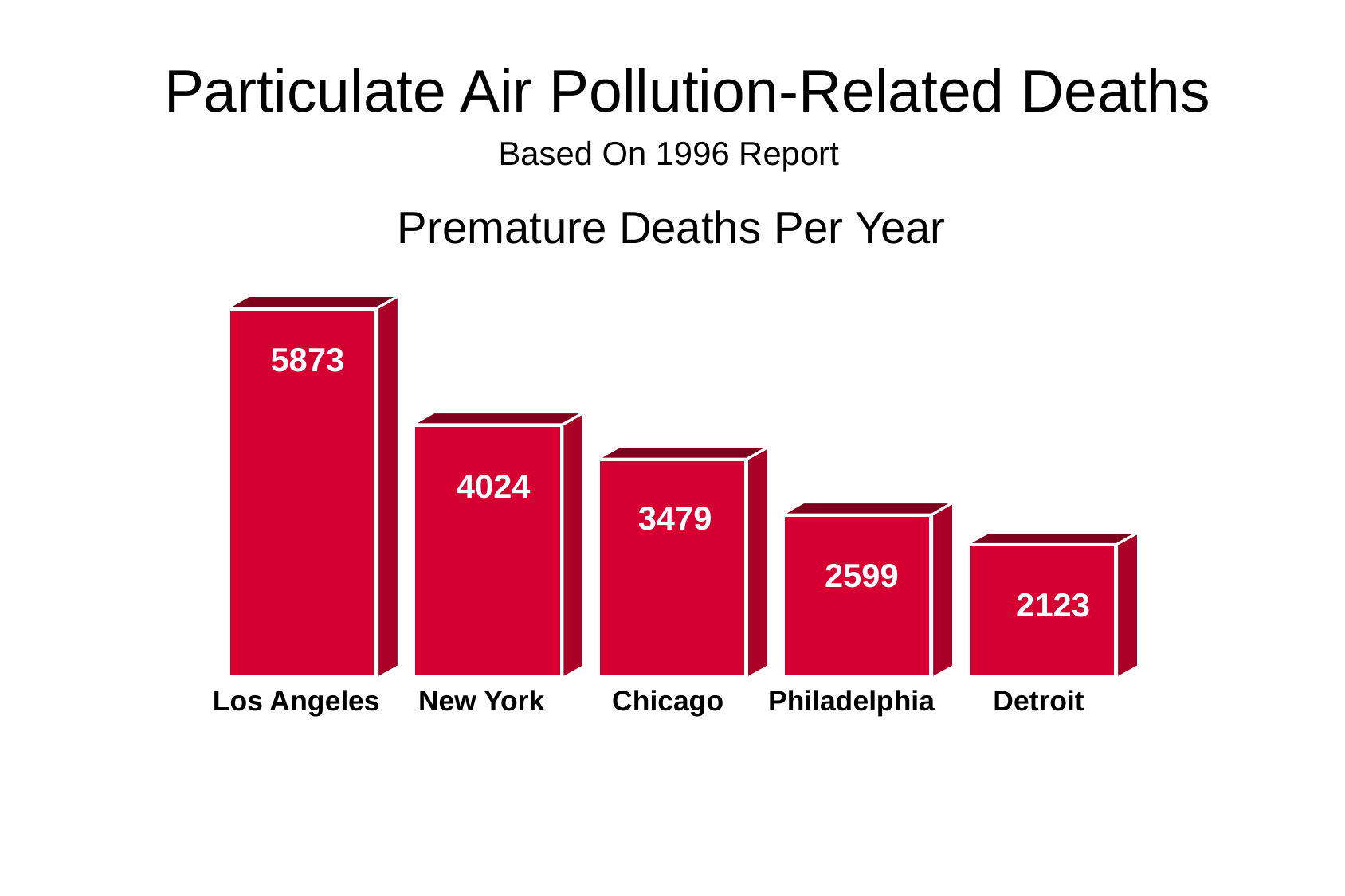

Particulate Air Pollution-Related Deaths
Based On 1996 Report
Premature Deaths Per Year
6000

5873
5000

4000

4024
3000

3479

2000

2599
2123
1000

0

Los Angeles
New York
Chicago
Philadelphia
Detroit